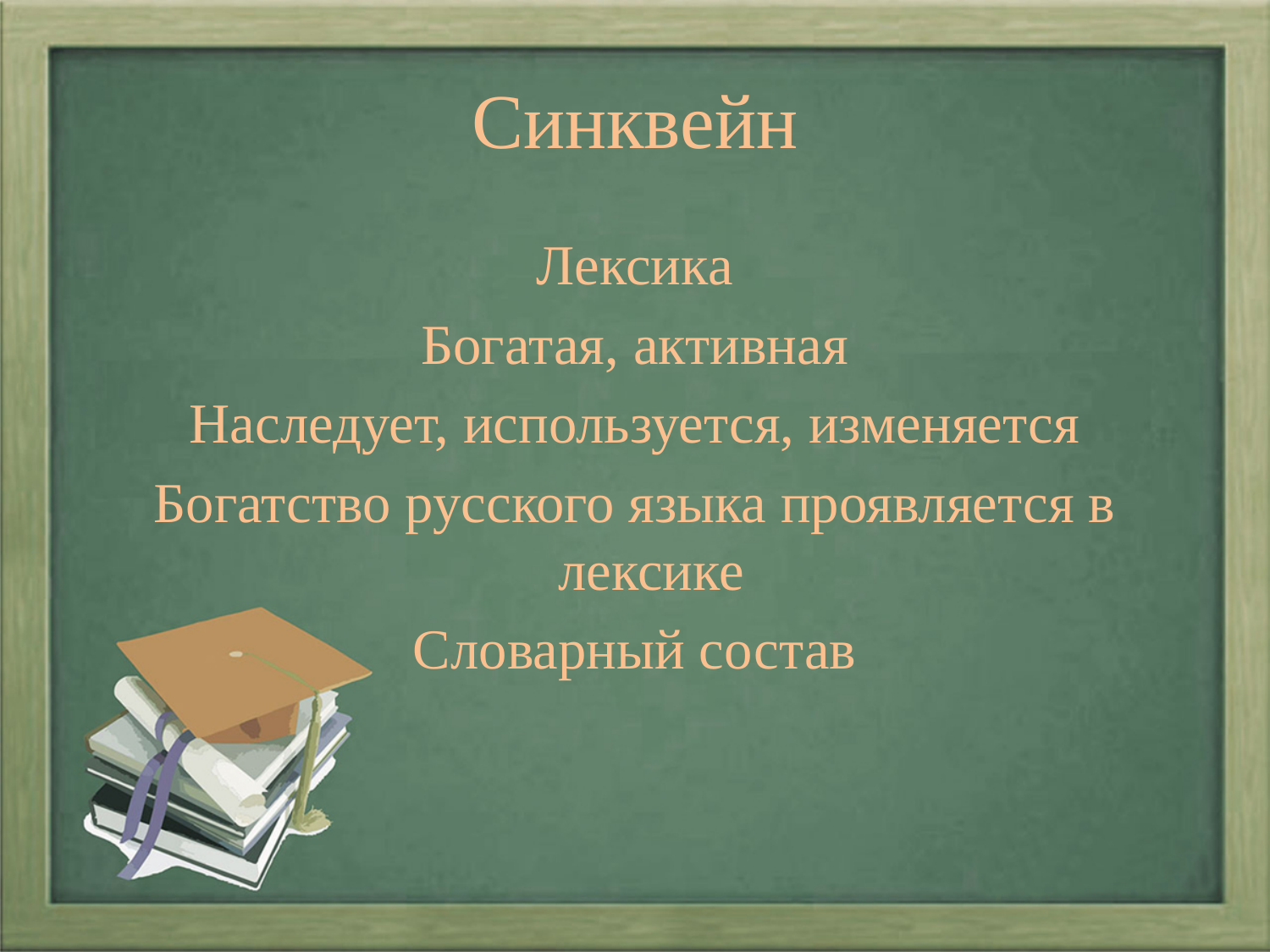

# Синквейн
Лексика
Богатая, активная
Наследует, используется, изменяется
Богатство русского языка проявляется в лексике
Словарный состав